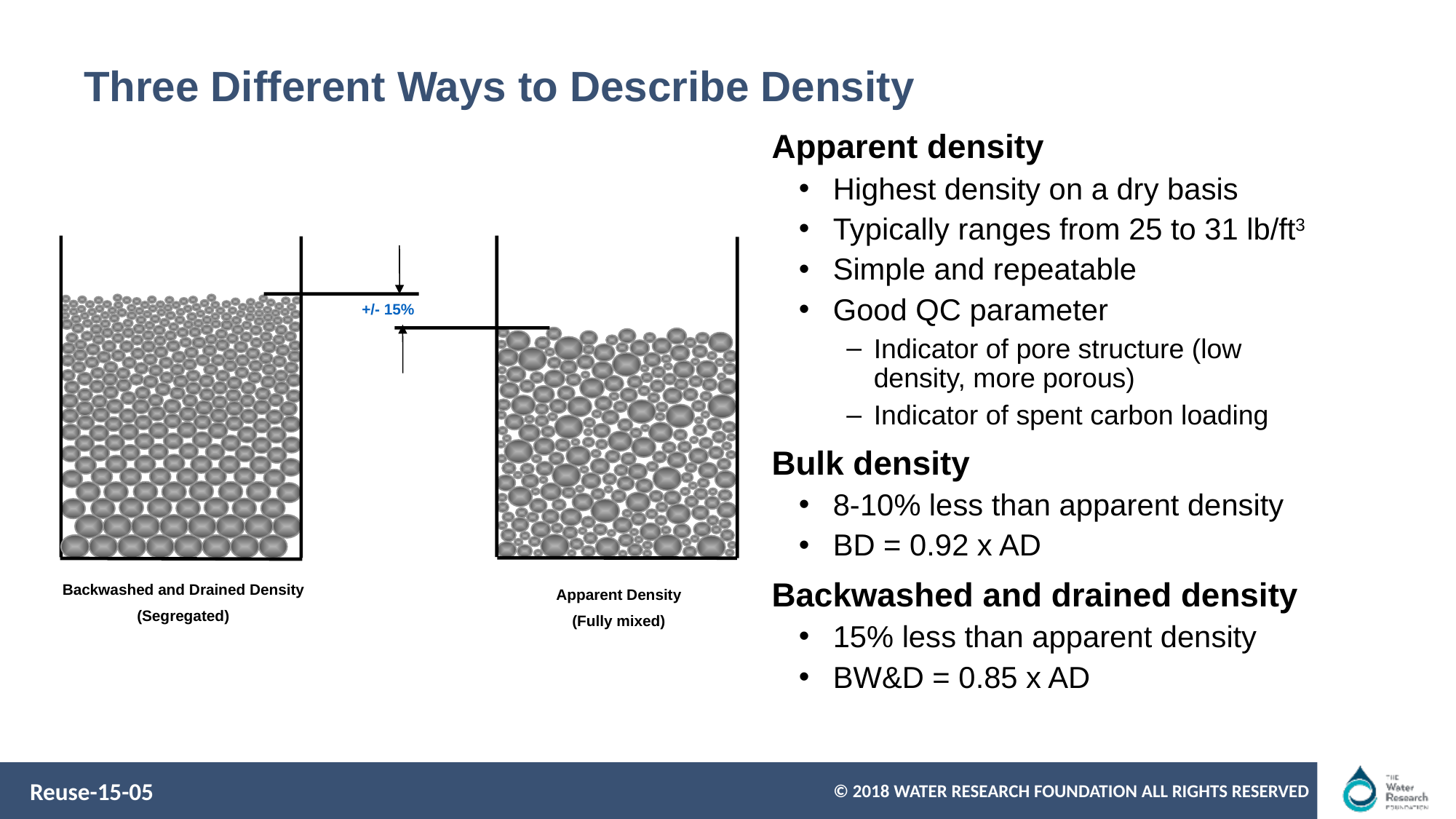

# Three Different Ways to Describe Density
Apparent density
Highest density on a dry basis
Typically ranges from 25 to 31 lb/ft3
Simple and repeatable
Good QC parameter
Indicator of pore structure (low density, more porous)
Indicator of spent carbon loading
Bulk density
8-10% less than apparent density
BD = 0.92 x AD
Backwashed and drained density
15% less than apparent density
BW&D = 0.85 x AD

+/- 15%

Backwashed and Drained Density
(Segregated)
Apparent Density
(Fully mixed)